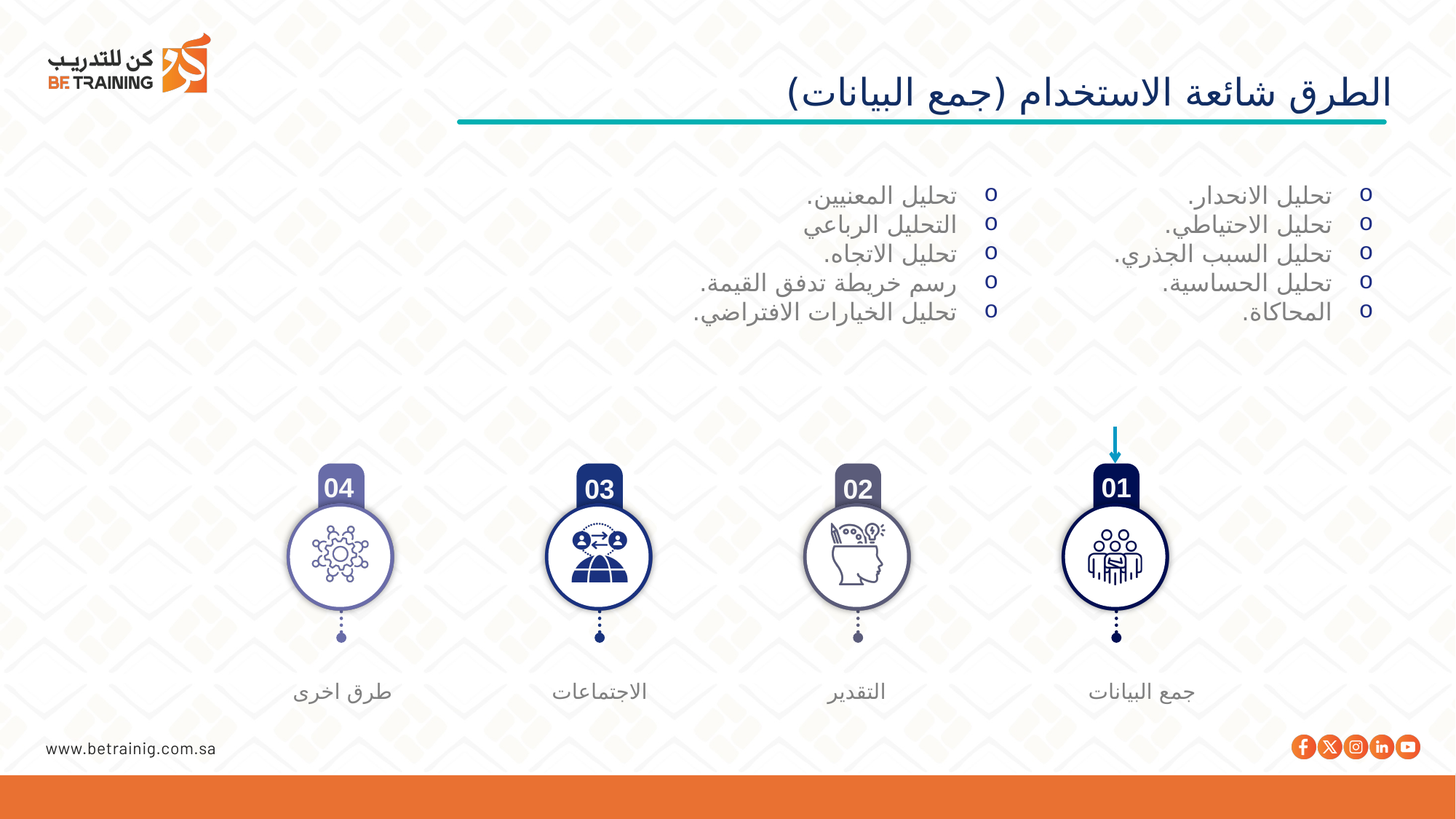

الطرق شائعة الاستخدام (جمع البيانات)
تحليل المعنيين.
التحليل الرباعي
تحليل الاتجاه.
رسم خريطة تدفق القيمة.
تحليل الخيارات الافتراضي.
تحليل الانحدار.
تحليل الاحتياطي.
تحليل السبب الجذري.
تحليل الحساسية.
المحاكاة.

04

03

02

01

طرق اخرى
الاجتماعات
التقدير
جمع البيانات